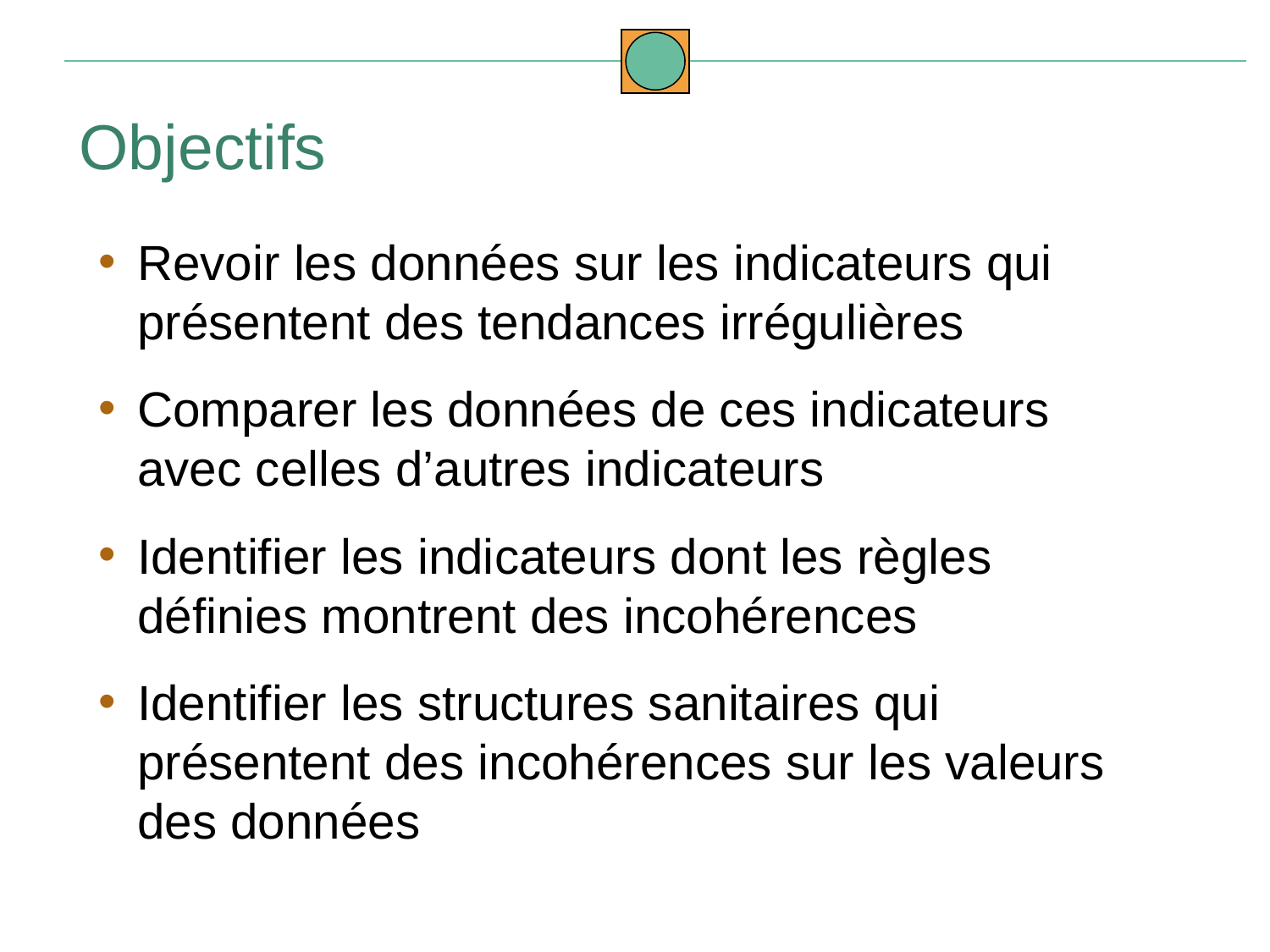

Objectifs
Revoir les données sur les indicateurs qui présentent des tendances irrégulières
Comparer les données de ces indicateurs avec celles d’autres indicateurs
Identifier les indicateurs dont les règles définies montrent des incohérences
Identifier les structures sanitaires qui présentent des incohérences sur les valeurs des données